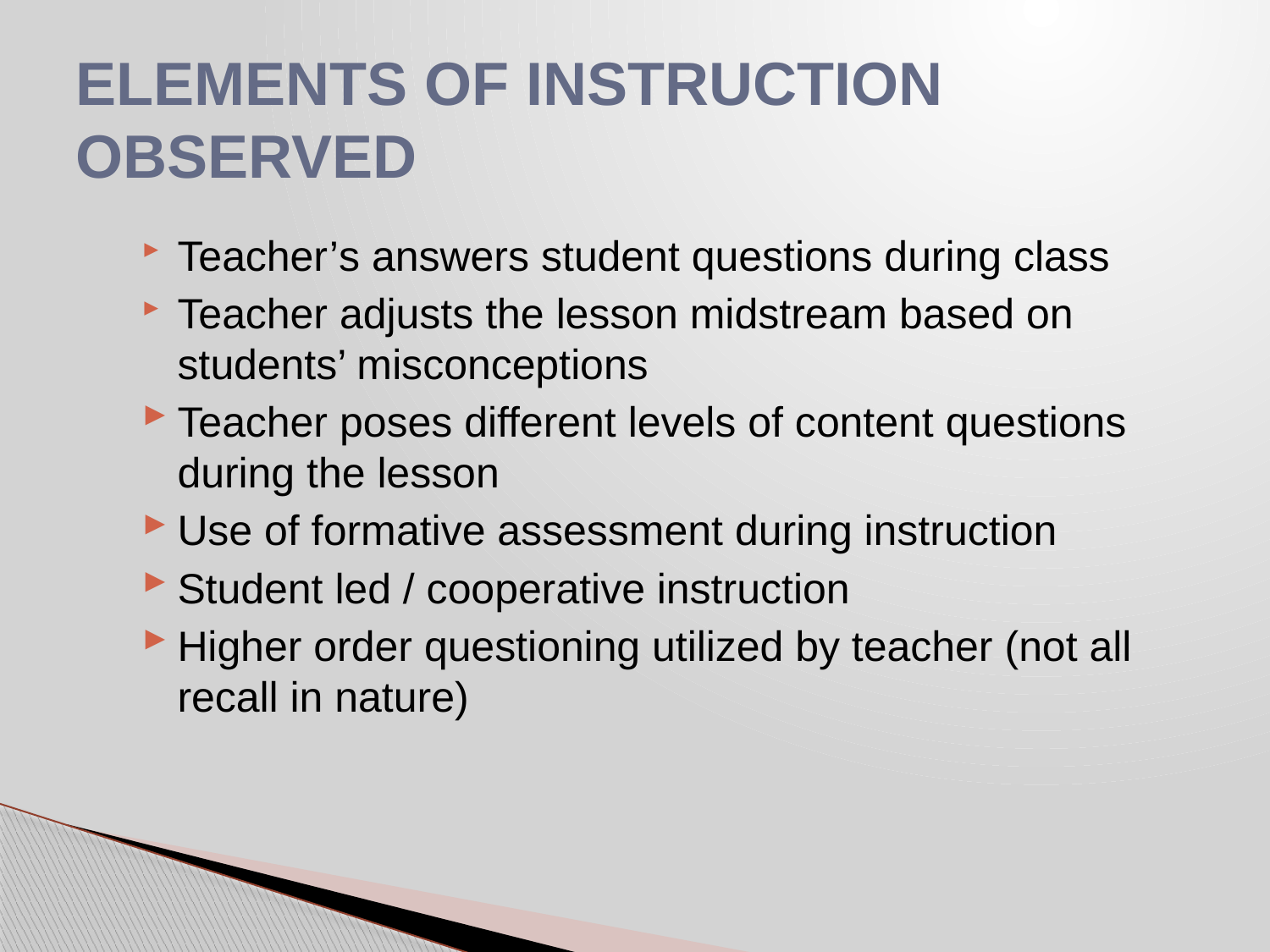

# ELEMENTS OF INSTRUCTION OBSERVED
Teacher’s answers student questions during class
Teacher adjusts the lesson midstream based on students’ misconceptions
Teacher poses different levels of content questions during the lesson
Use of formative assessment during instruction
Student led / cooperative instruction
Higher order questioning utilized by teacher (not all recall in nature)